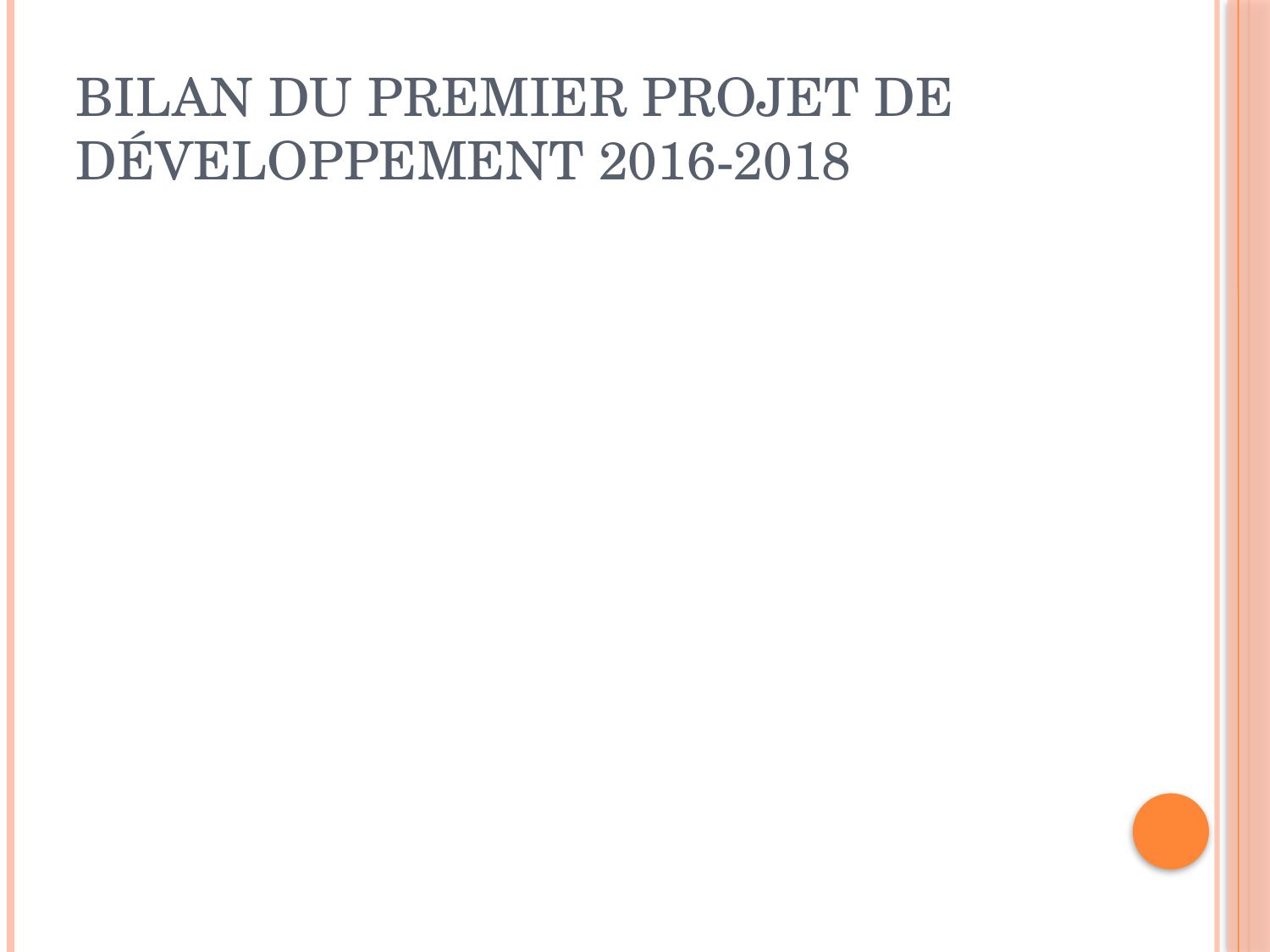

# Bilan du premier projet de développement 2016-2018